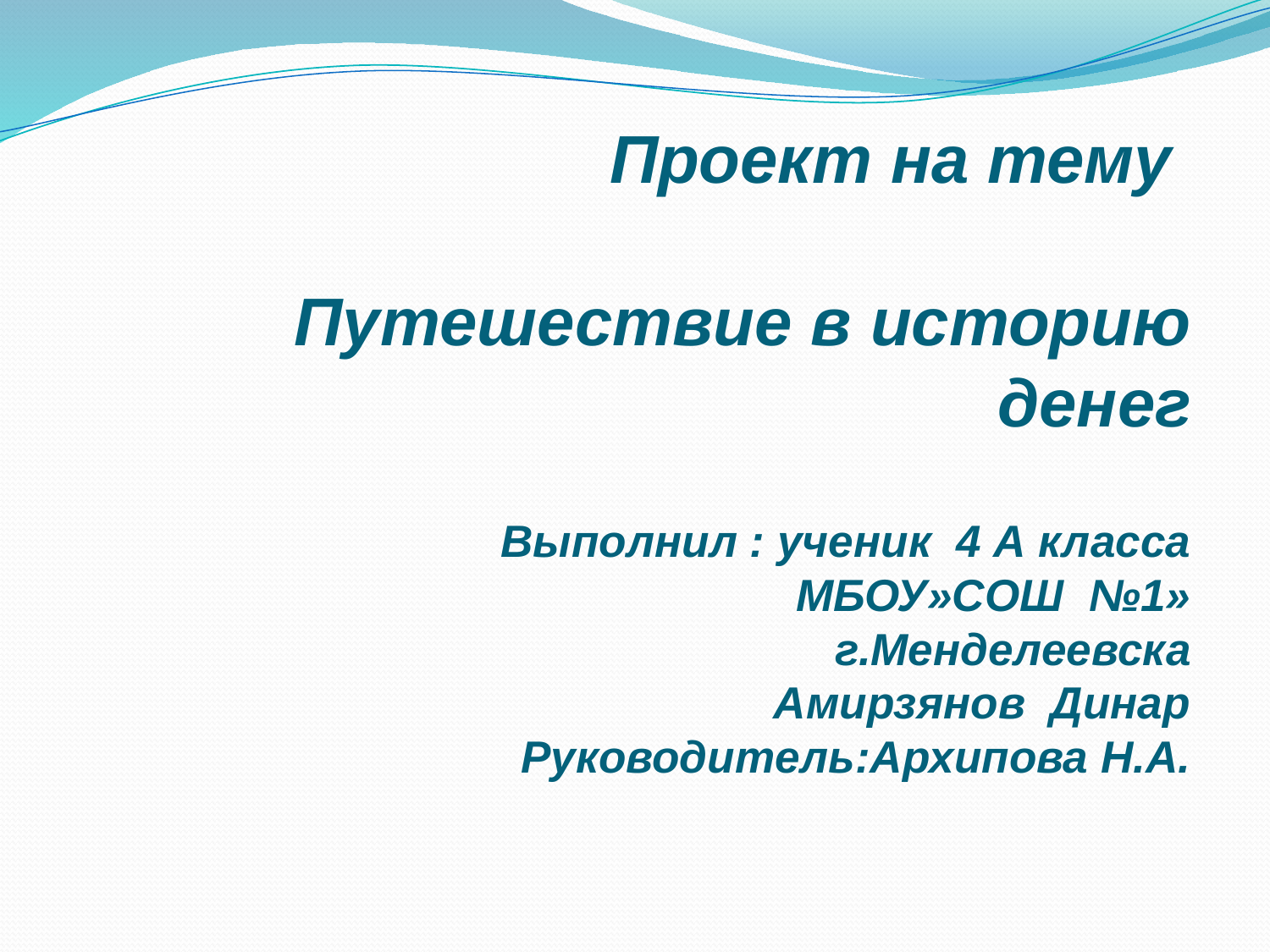

# Проект на тему Путешествие в историю денег Выполнил : ученик  4 А класса МБОУ»СОШ  №1» г.Менделеевска Амирзянов  Динар Руководитель:Архипова Н.А.